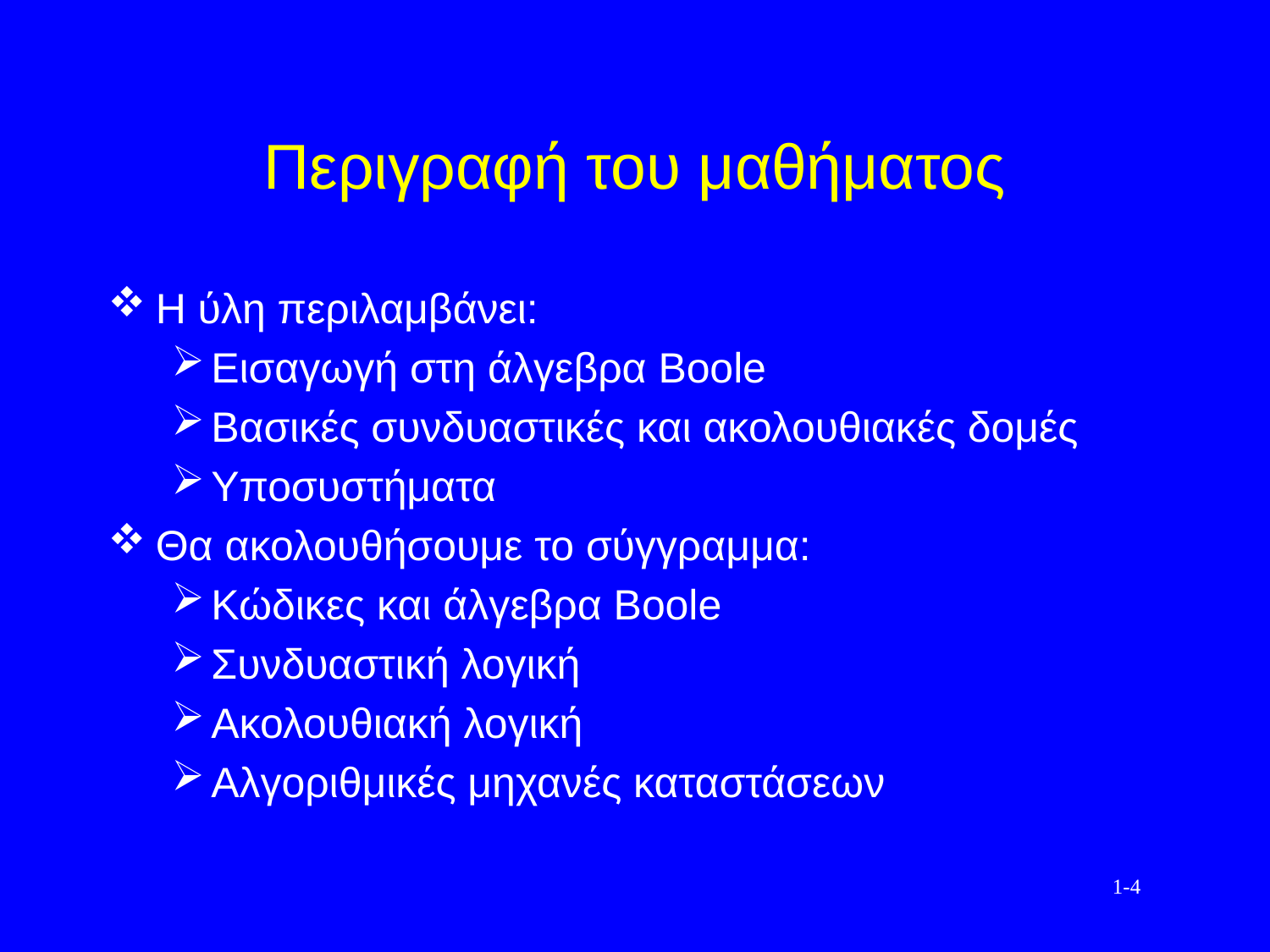

# Περιγραφή του μαθήματος
Η ύλη περιλαμβάνει:
Εισαγωγή στη άλγεβρα Boole
Βασικές συνδυαστικές και ακολουθιακές δομές
Υποσυστήματα
Θα ακολουθήσουμε το σύγγραμμα:
Κώδικες και άλγεβρα Boole
Συνδυαστική λογική
Ακολουθιακή λογική
Αλγοριθμικές μηχανές καταστάσεων